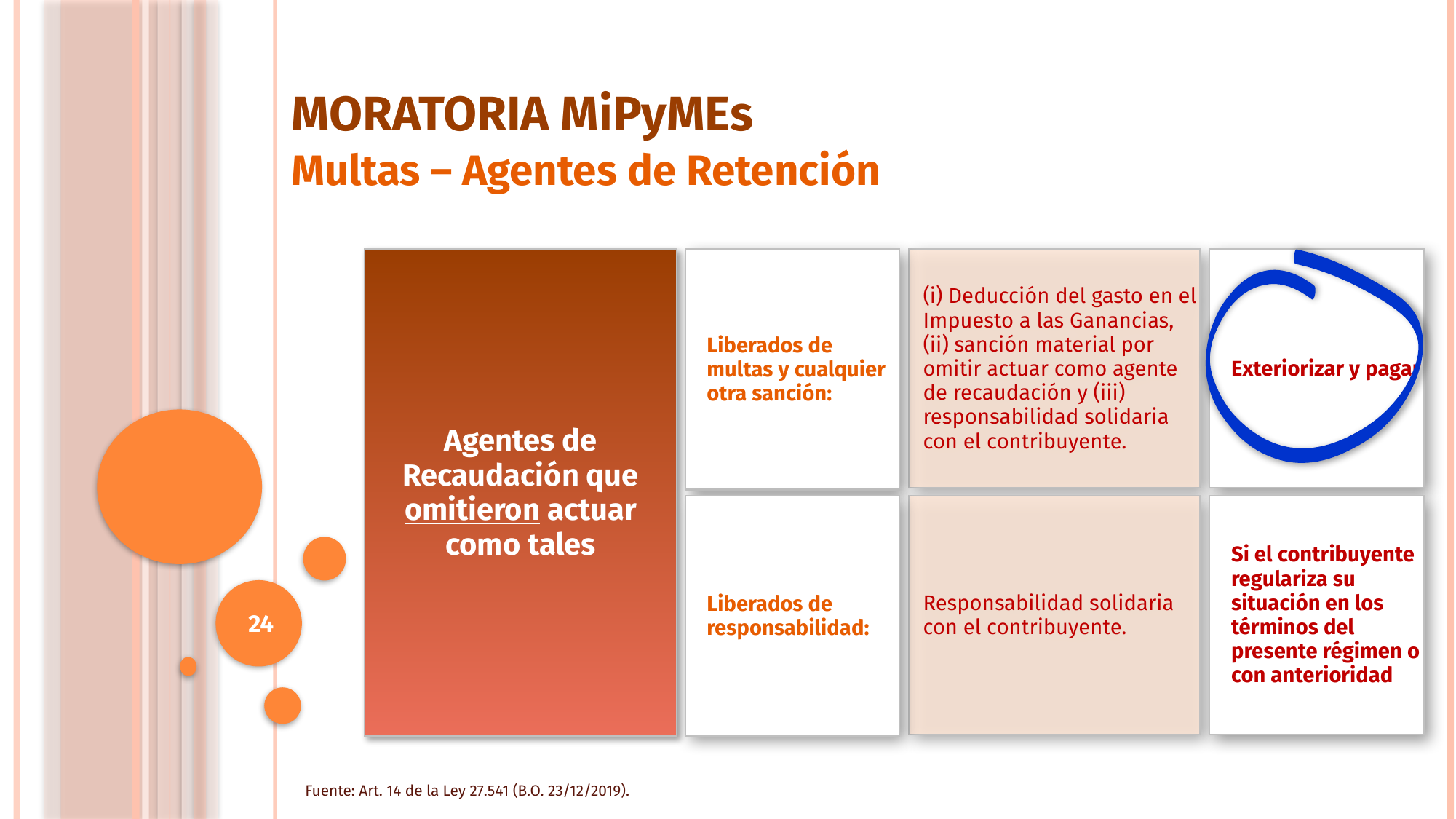

MORATORIA MiPyMEs
Multas – Agentes de Retención
Agentes de Recaudación que omitieron actuar como tales

Liberados de multas y cualquier otra sanción:
Exteriorizar y pagar
(i) Deducción del gasto en el Impuesto a las Ganancias, (ii) sanción material por omitir actuar como agente de recaudación y (iii) responsabilidad solidaria con el contribuyente.
Liberados de responsabilidad:
Si el contribuyente regulariza su situación en los términos del presente régimen o con anterioridad
Responsabilidad solidaria con el contribuyente.
24
Fuente: Art. 14 de la Ley 27.541 (B.O. 23/12/2019).